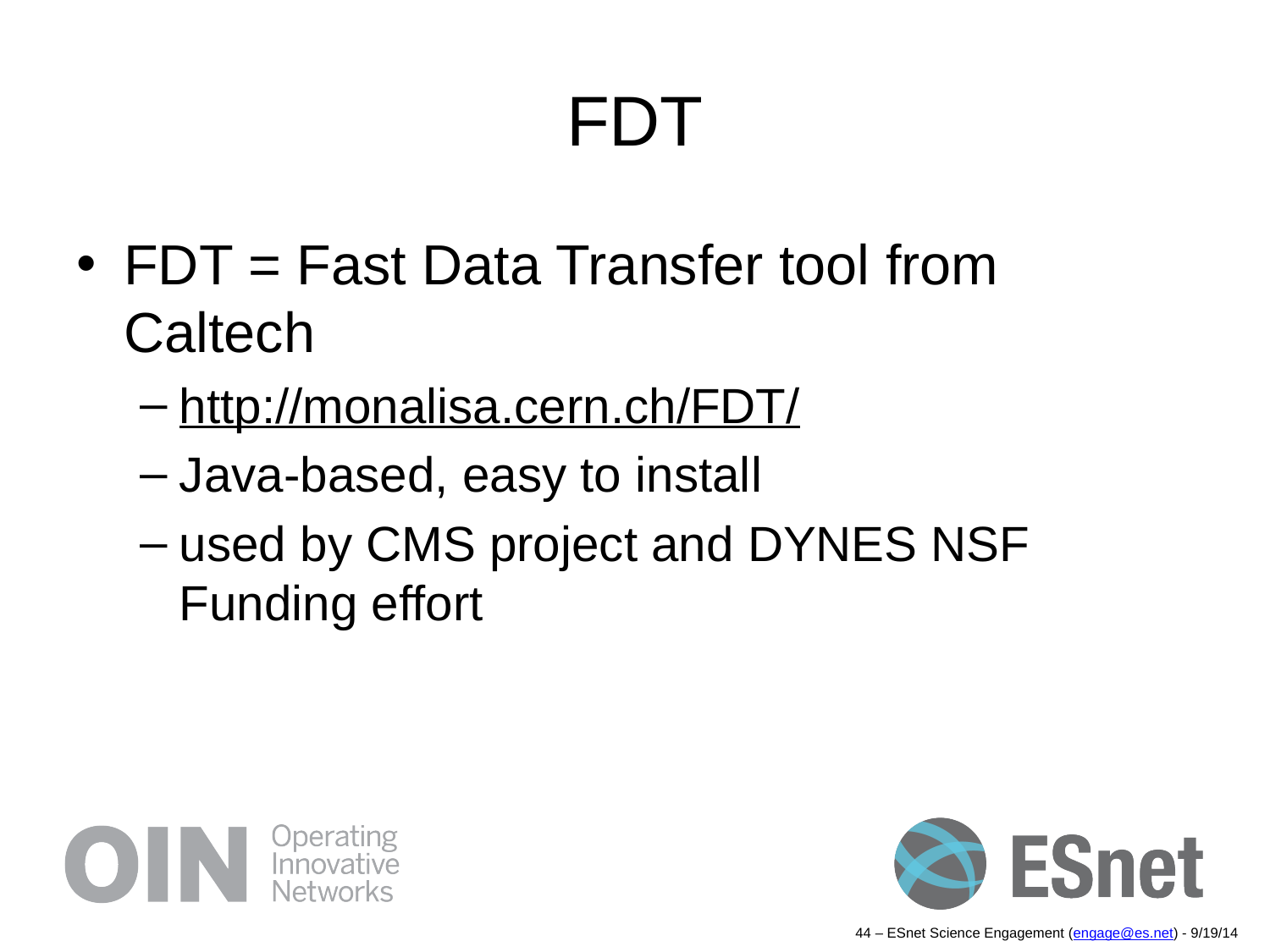

# FDT
FDT = Fast Data Transfer tool from Caltech
http://monalisa.cern.ch/FDT/
Java-based, easy to install
used by CMS project and DYNES NSF Funding effort
44 – ESnet Science Engagement (engage@es.net) - 9/19/14